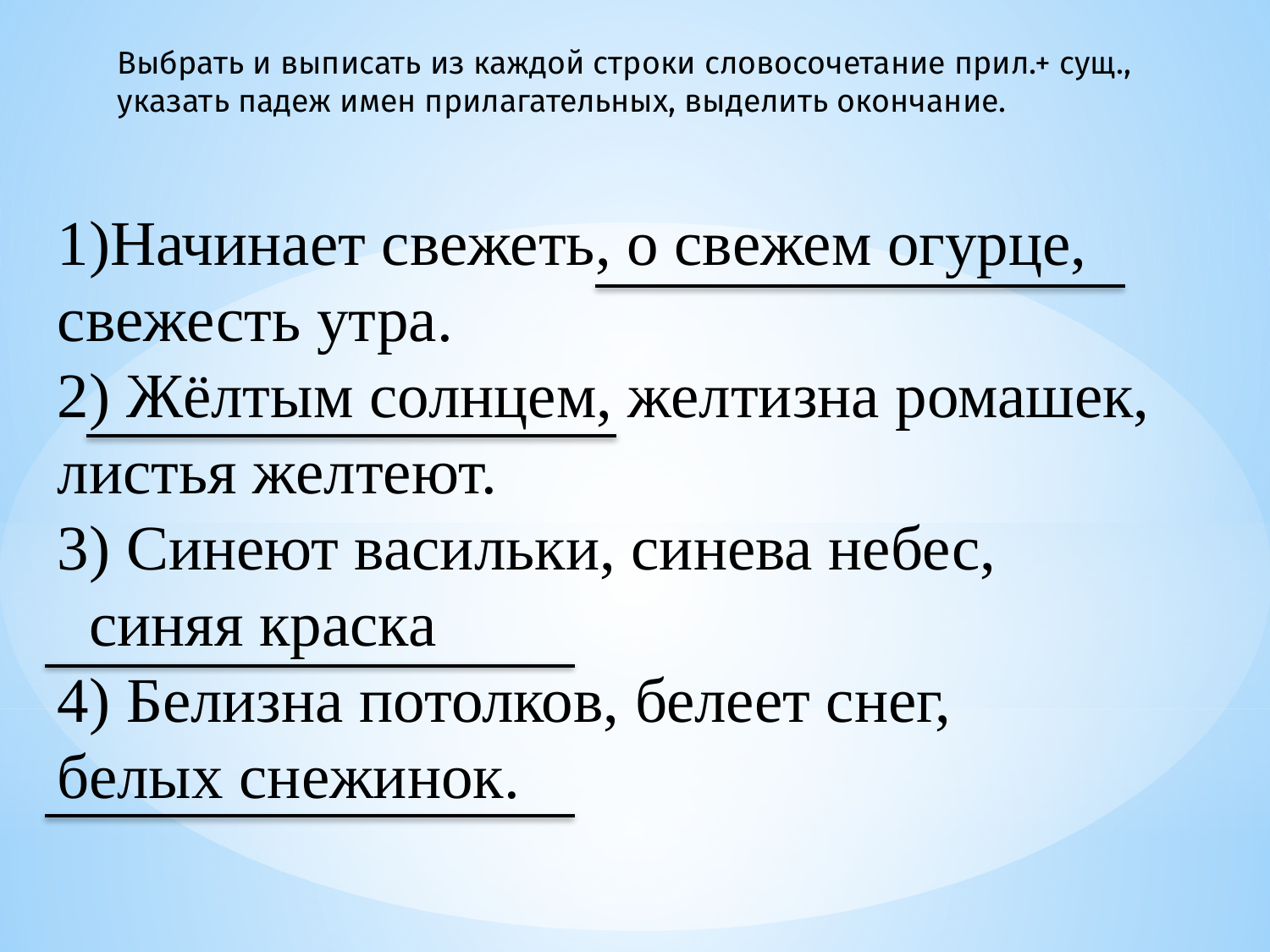

Выбрать и выписать из каждой строки словосочетание прил.+ сущ., указать падеж имен прилагательных, выделить окончание.
1)Начинает свежеть, о свежем огурце, свежесть утра.
2) Жёлтым солнцем, желтизна ромашек, листья желтеют.
3) Синеют васильки, синева небес,
  синяя краска
4) Белизна потолков, белеет снег,
белых снежинок.